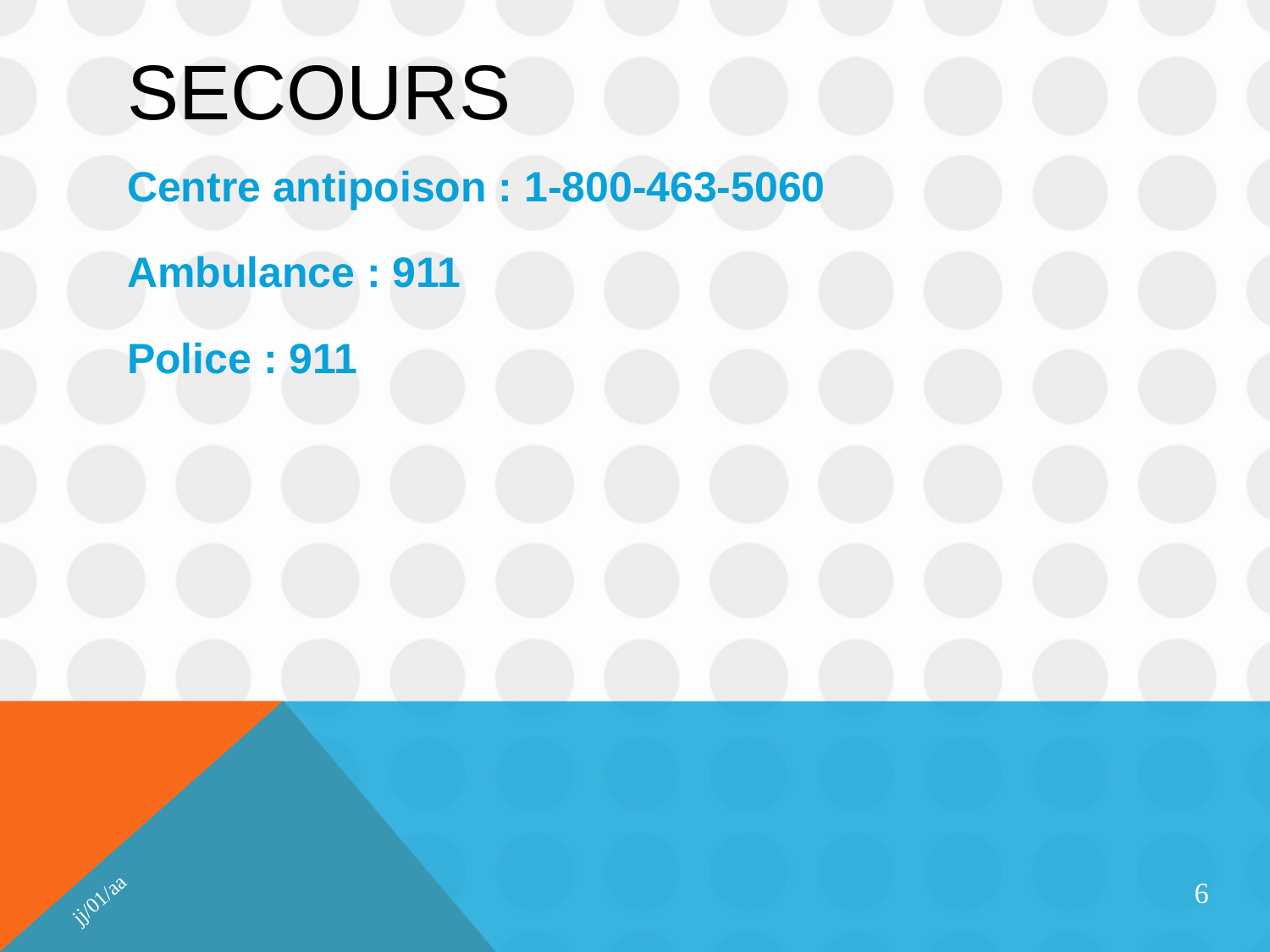

# SECOURS
Centre antipoison : 1-800-463-5060
Ambulance : 911
Police : 911
jj/01/aa
6